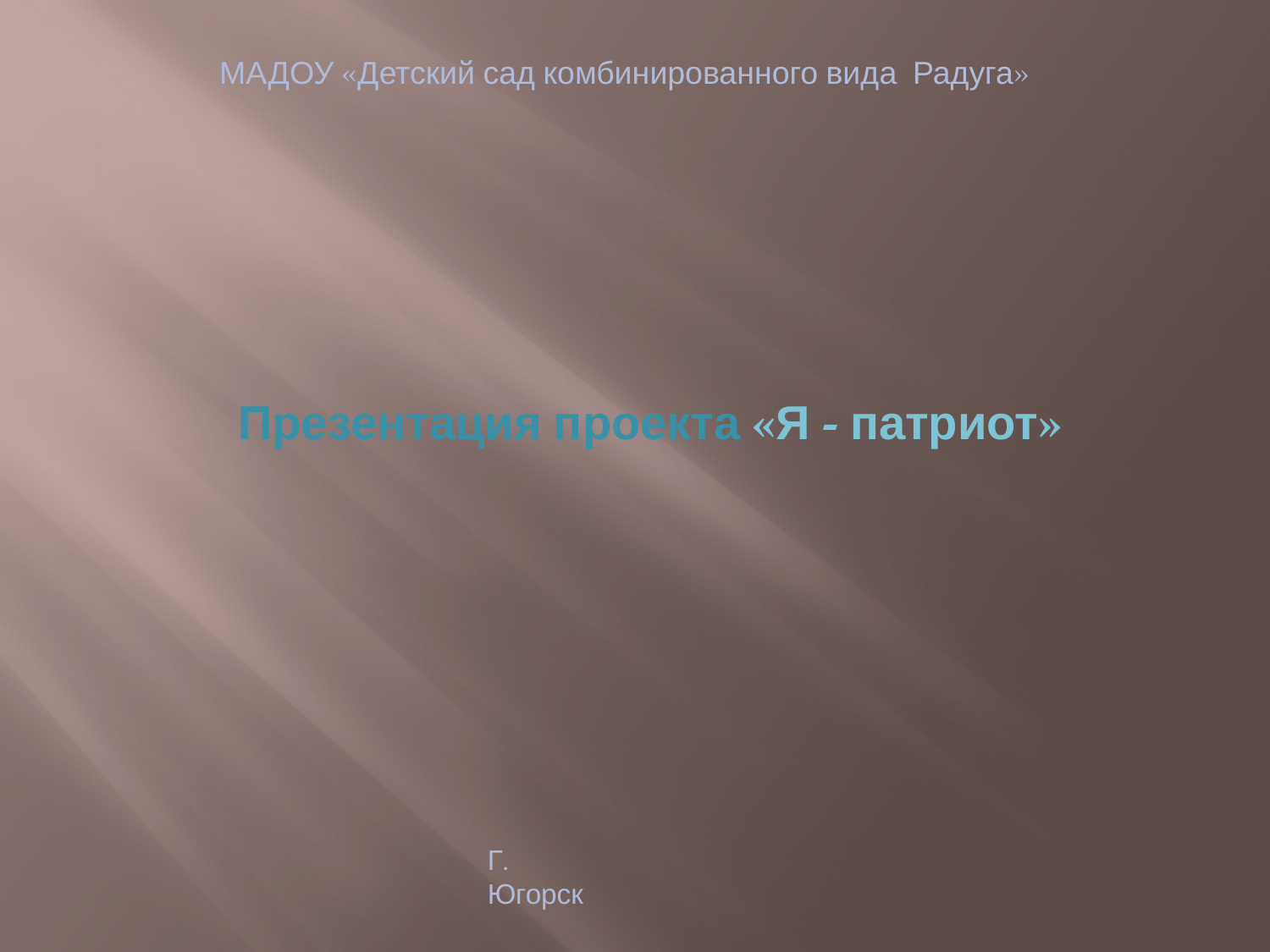

# Презентация проекта «Я - патриот»
МАДОУ «Детский сад комбинированного вида  Радуга»
Г. Югорск